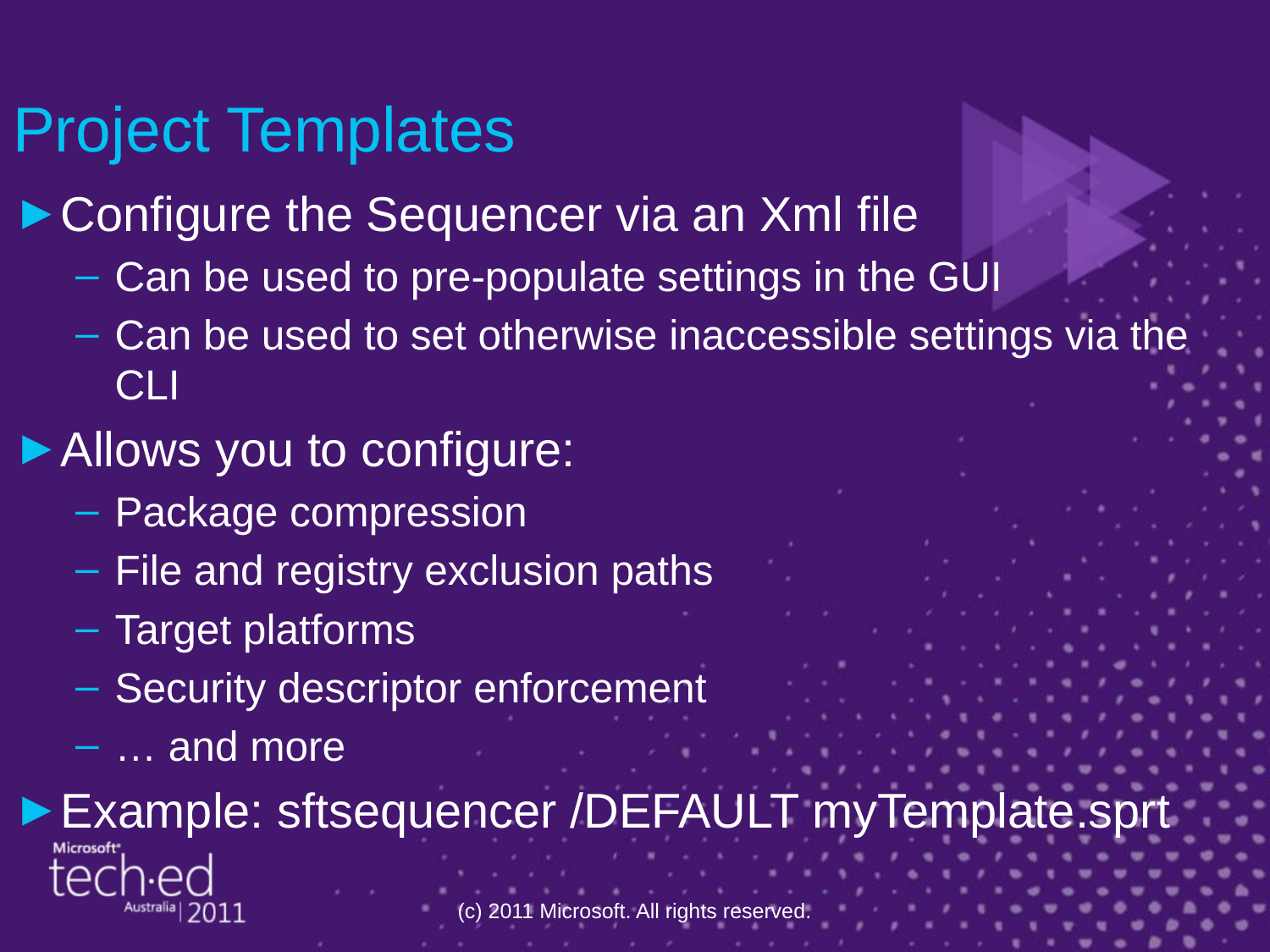

Project Templates
Configure the Sequencer via an Xml file
Can be used to pre-populate settings in the GUI
Can be used to set otherwise inaccessible settings via the CLI
Allows you to configure:
Package compression
File and registry exclusion paths
Target platforms
Security descriptor enforcement
… and more
Example: sftsequencer /DEFAULT myTemplate.sprt
(c) 2011 Microsoft. All rights reserved.